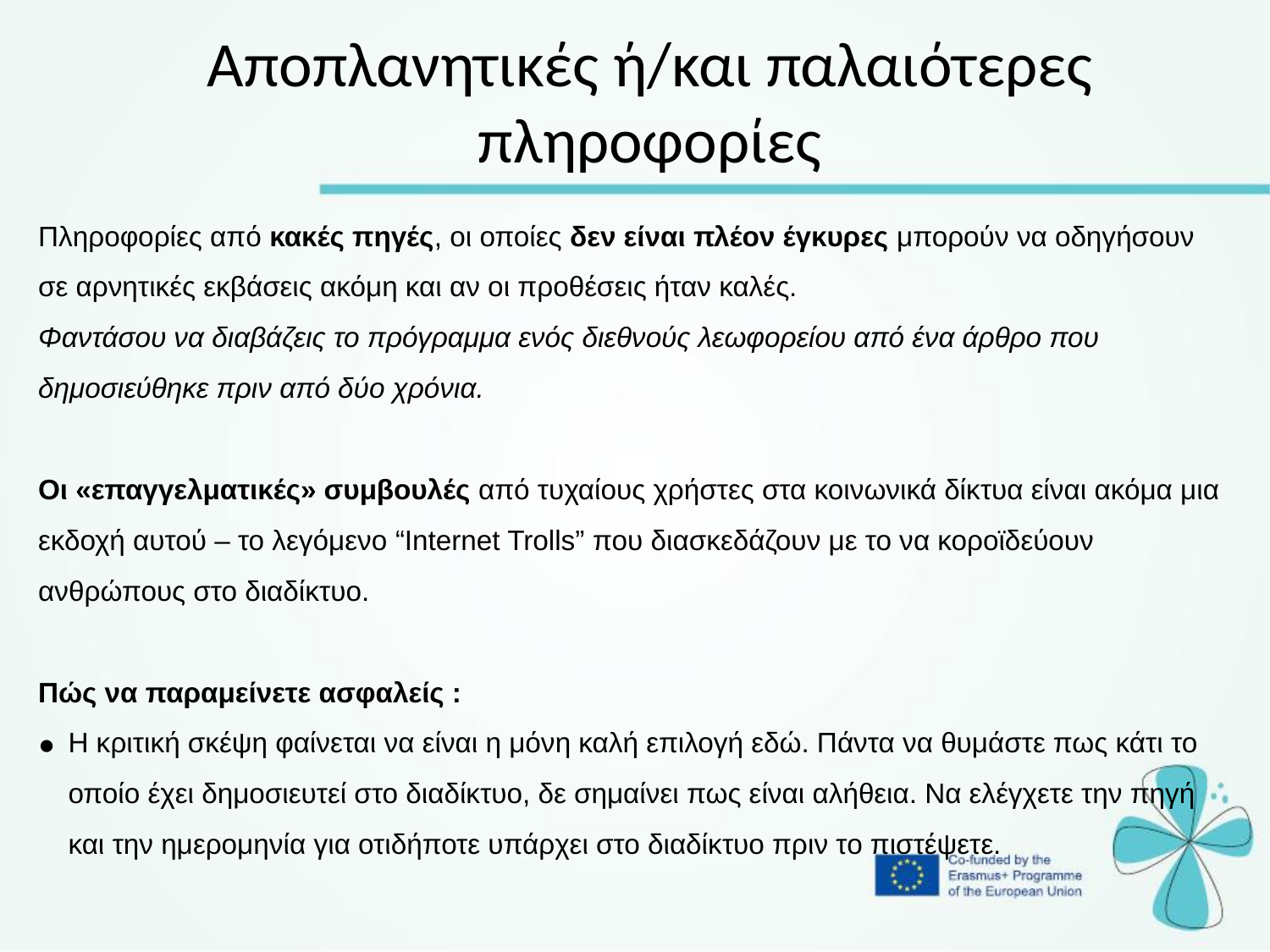

Αποπλανητικές ή/και παλαιότερες πληροφορίες
Πληροφορίες από κακές πηγές, οι οποίες δεν είναι πλέον έγκυρες μπορούν να οδηγήσουν σε αρνητικές εκβάσεις ακόμη και αν οι προθέσεις ήταν καλές.
Φαντάσου να διαβάζεις το πρόγραμμα ενός διεθνούς λεωφορείου από ένα άρθρο που δημοσιεύθηκε πριν από δύο χρόνια.

Οι «επαγγελματικές» συμβουλές από τυχαίους χρήστες στα κοινωνικά δίκτυα είναι ακόμα μια εκδοχή αυτού – το λεγόμενο “Internet Trolls” που διασκεδάζουν με το να κοροϊδεύουν ανθρώπους στο διαδίκτυο.

Πώς να παραμείνετε ασφαλείς :
Η κριτική σκέψη φαίνεται να είναι η μόνη καλή επιλογή εδώ. Πάντα να θυμάστε πως κάτι το οποίο έχει δημοσιευτεί στο διαδίκτυο, δε σημαίνει πως είναι αλήθεια. Να ελέγχετε την πηγή και την ημερομηνία για οτιδήποτε υπάρχει στο διαδίκτυο πριν το πιστέψετε.